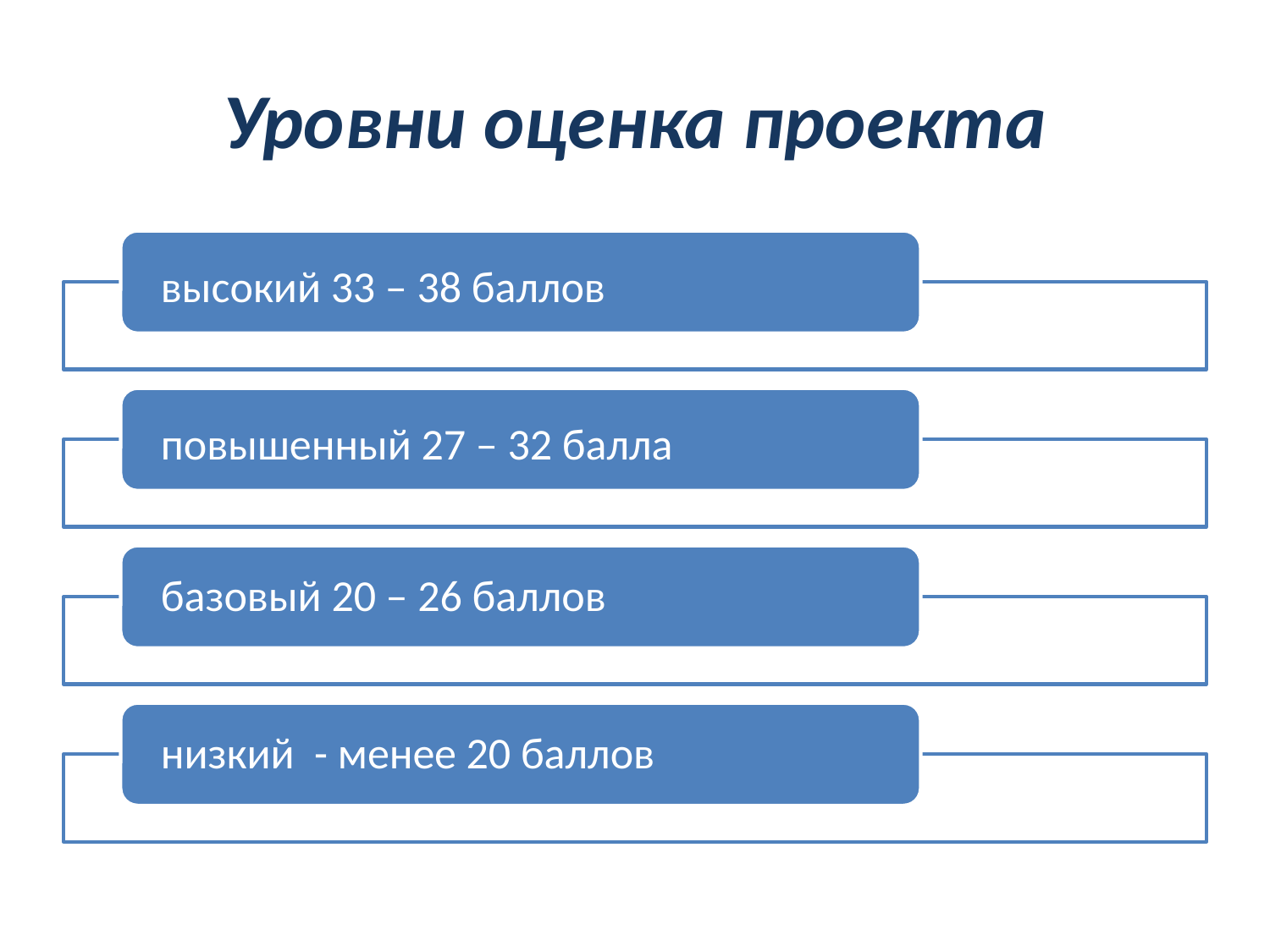

# Уровни оценка проекта

высокий 33 – 38 баллов

повышенный 27 – 32 балла

базовый 20 – 26 баллов
низкий  - менее 20 баллов